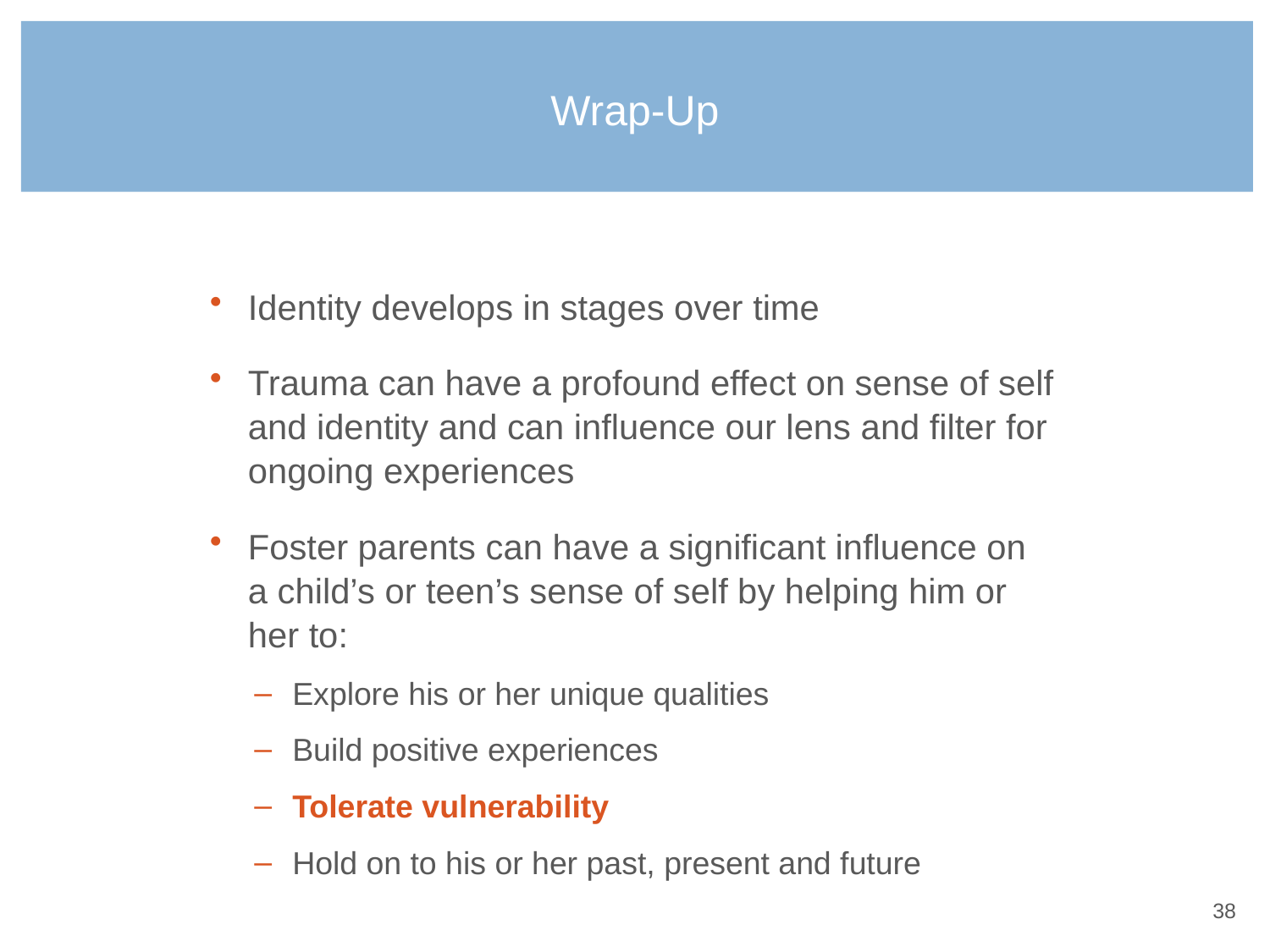

# Wrap-Up
Identity develops in stages over time
Trauma can have a profound effect on sense of self and identity and can influence our lens and filter for ongoing experiences
Foster parents can have a significant influence on
a child’s or teen’s sense of self by helping him or
her to:
Explore his or her unique qualities
Build positive experiences
Tolerate vulnerability
Hold on to his or her past, present and future
38